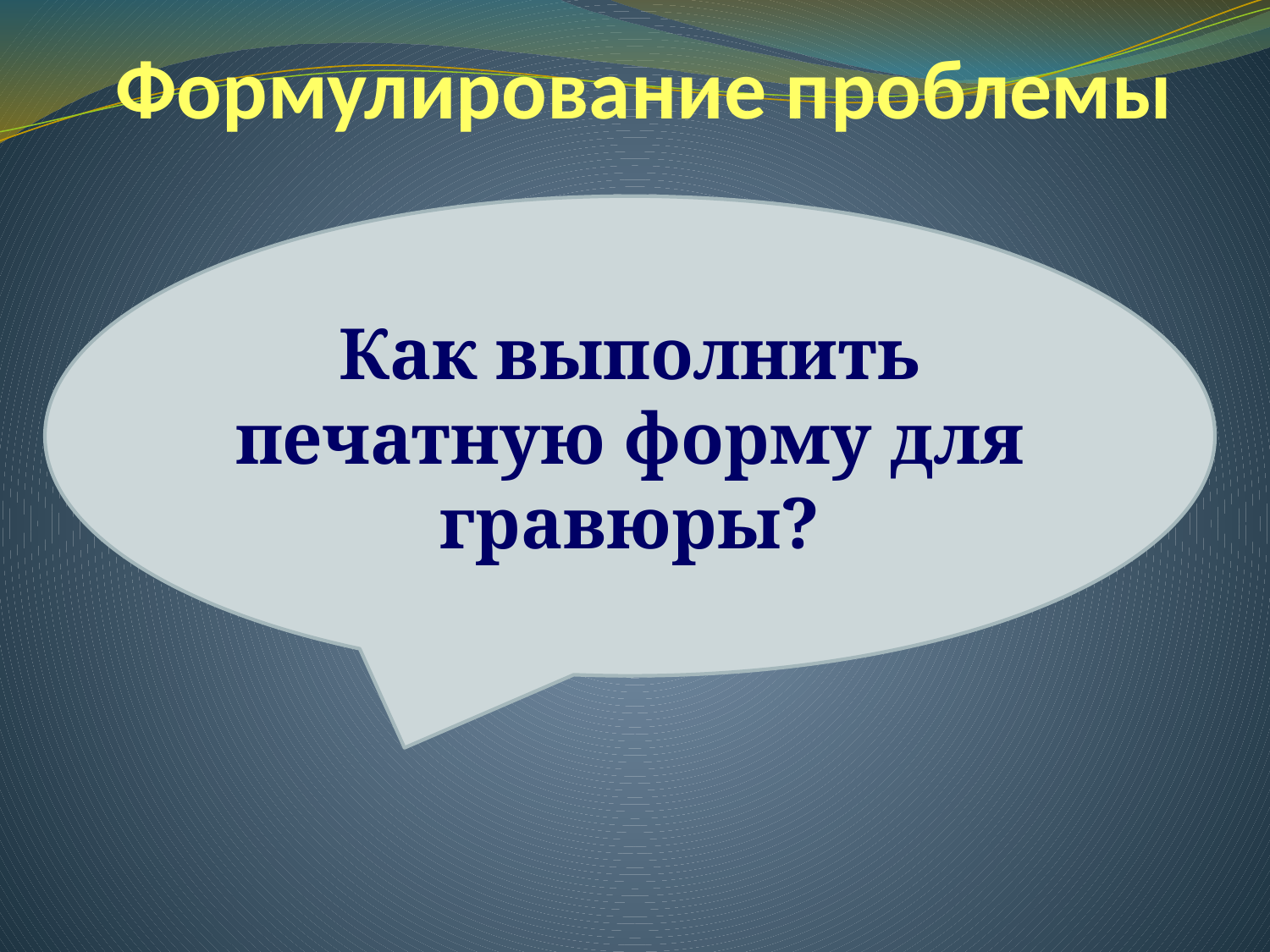

# Формулирование проблемы
Как выполнить печатную форму для гравюры?